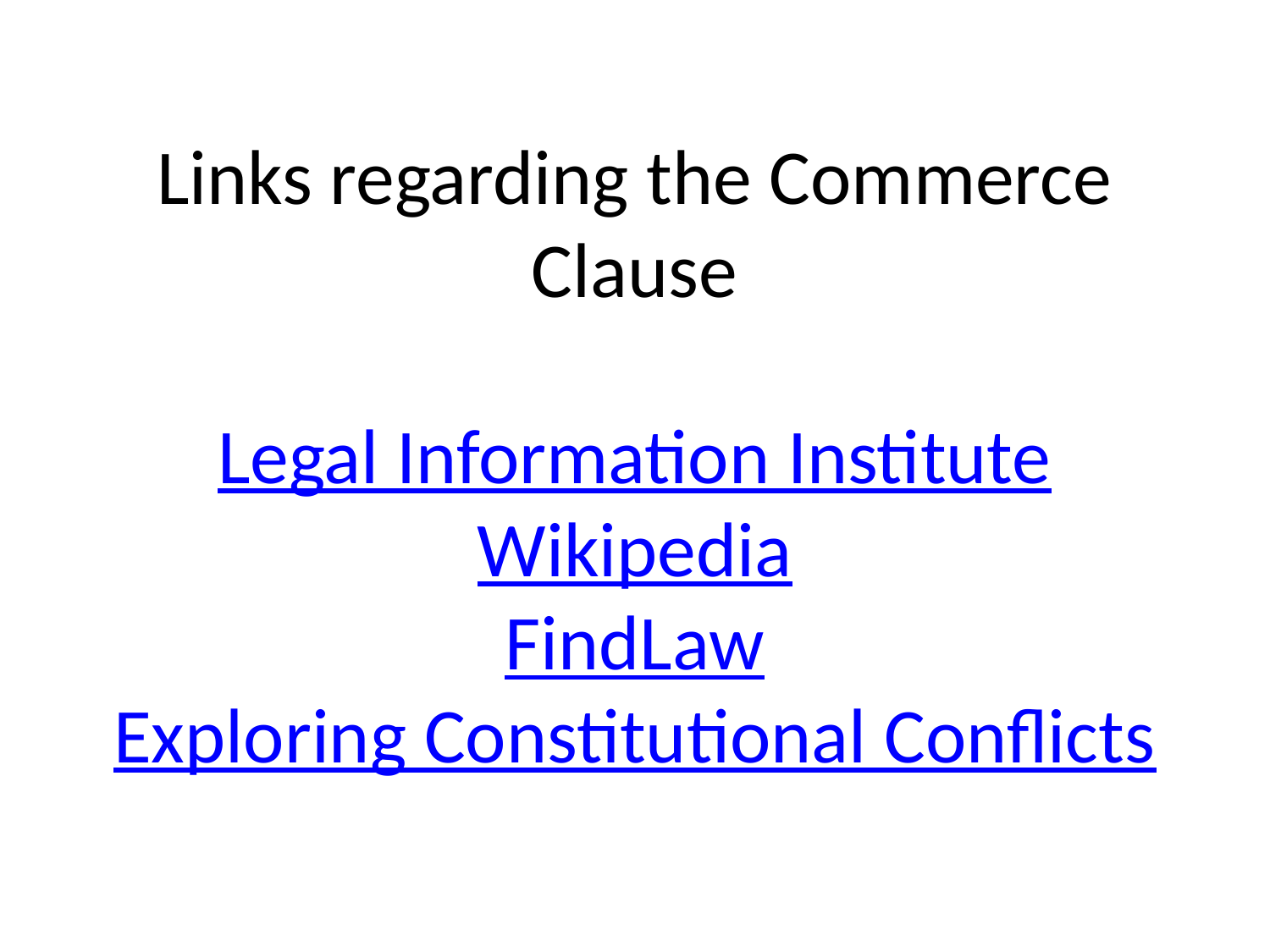

# Links regarding the Commerce Clause Legal Information Institute Wikipedia FindLaw Exploring Constitutional Conflicts